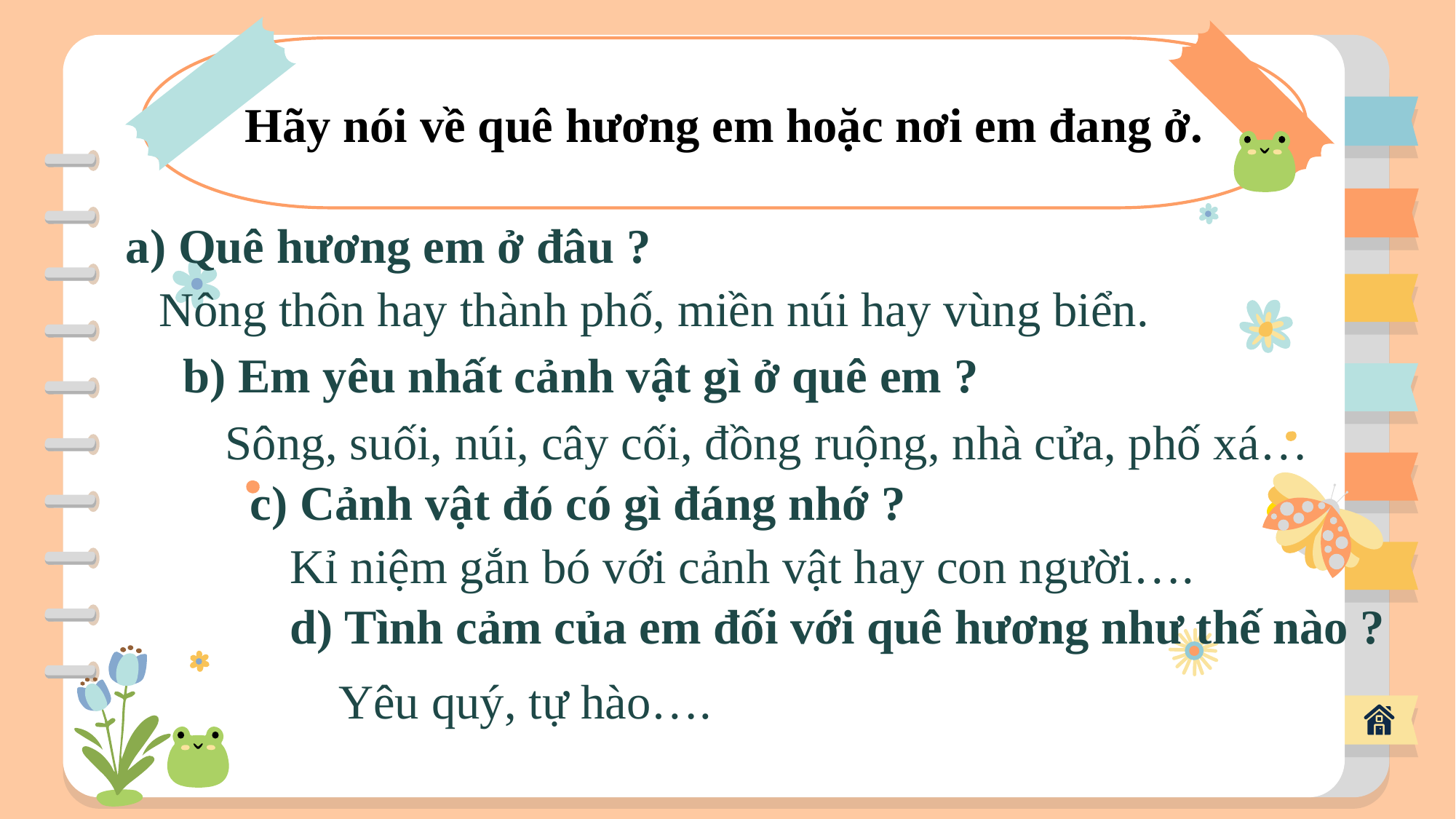

Hãy nói về quê hương em hoặc nơi em đang ở.

a) Quê hương em ở đâu ?
  Nông thôn hay thành phố, miền núi hay vùng biển.

b) Em yêu nhất cảnh vật gì ở quê em ?
Sông, suối, núi, cây cối, đồng ruộng, nhà cửa, phố xá…
c) Cảnh vật đó có gì đáng nhớ ?

Kỉ niệm gắn bó với cảnh vật hay con người….
d) Tình cảm của em đối với quê hương như thế nào ?

Yêu quý, tự hào….